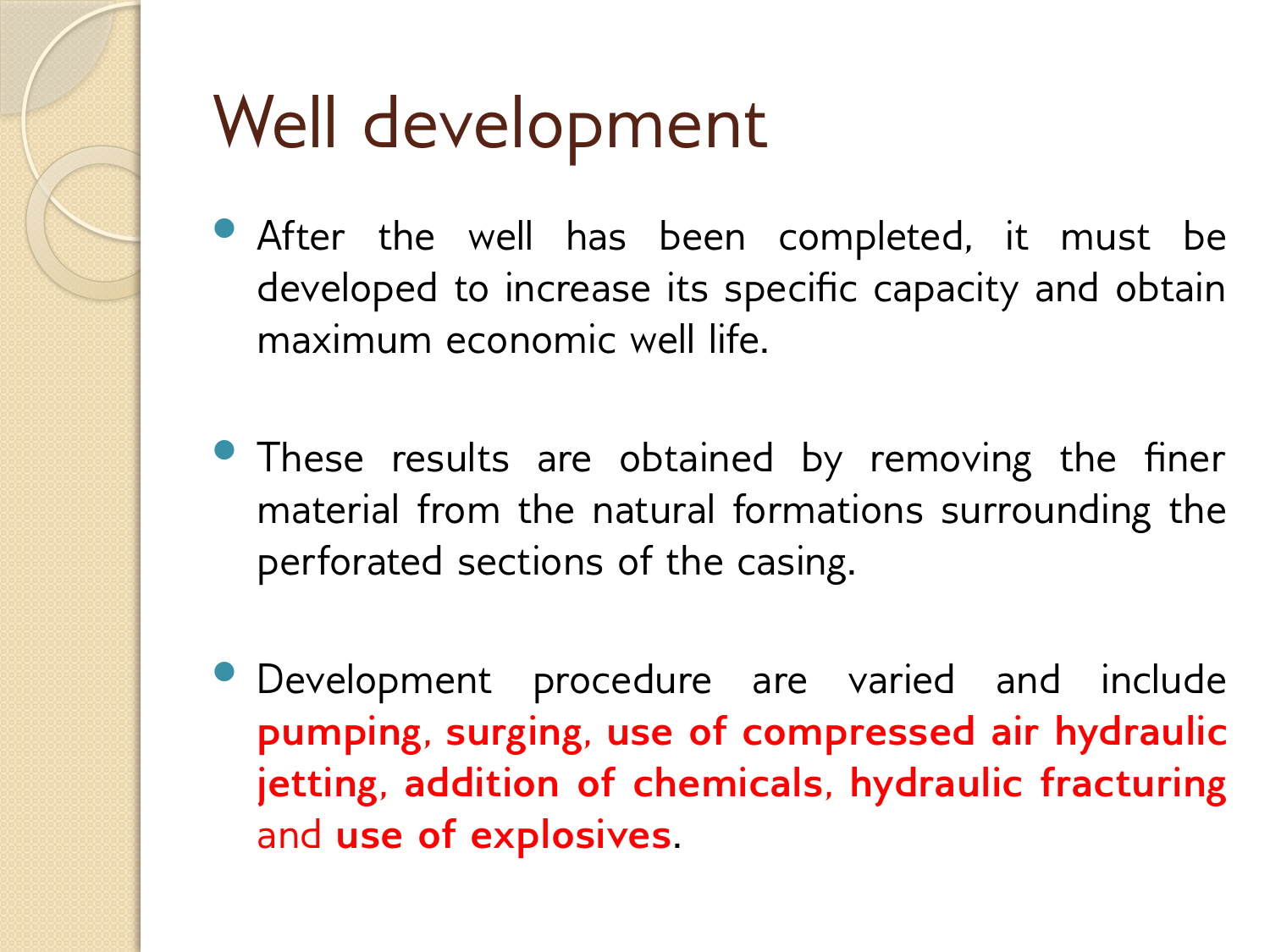

# Well development
After the well has been completed, it must be developed to increase its specific capacity and obtain maximum economic well life.

These results are obtained by removing the finer material from the natural formations surrounding the perforated sections of the casing.

Development procedure are varied and include pumping, surging, use of compressed air hydraulic jetting, addition of chemicals, hydraulic fracturing and use of explosives.